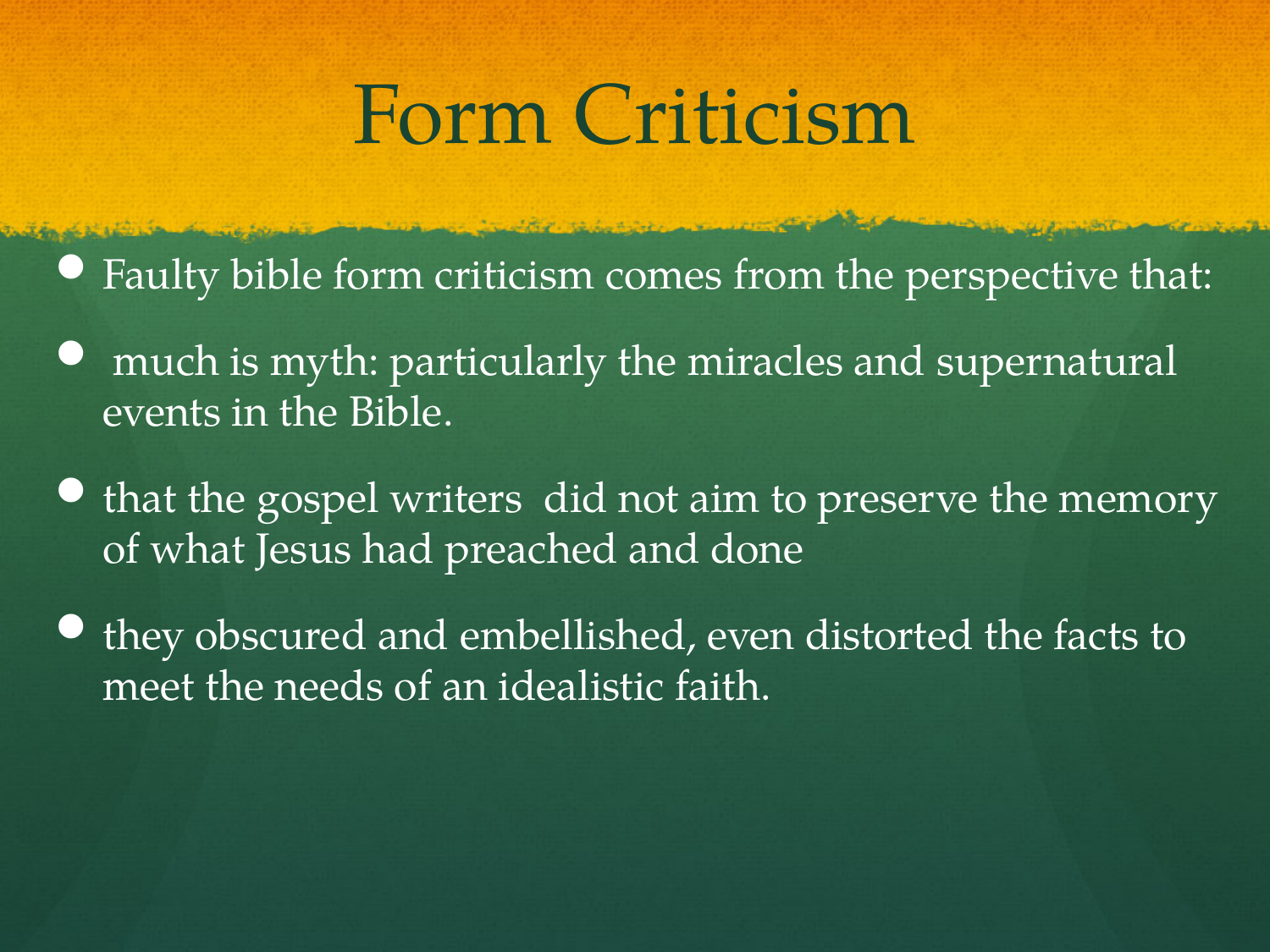

# Form Criticism
Faulty bible form criticism comes from the perspective that:
 much is myth: particularly the miracles and supernatural events in the Bible.
that the gospel writers  did not aim to preserve the memory of what Jesus had preached and done
they obscured and embellished, even distorted the facts to meet the needs of an idealistic faith.